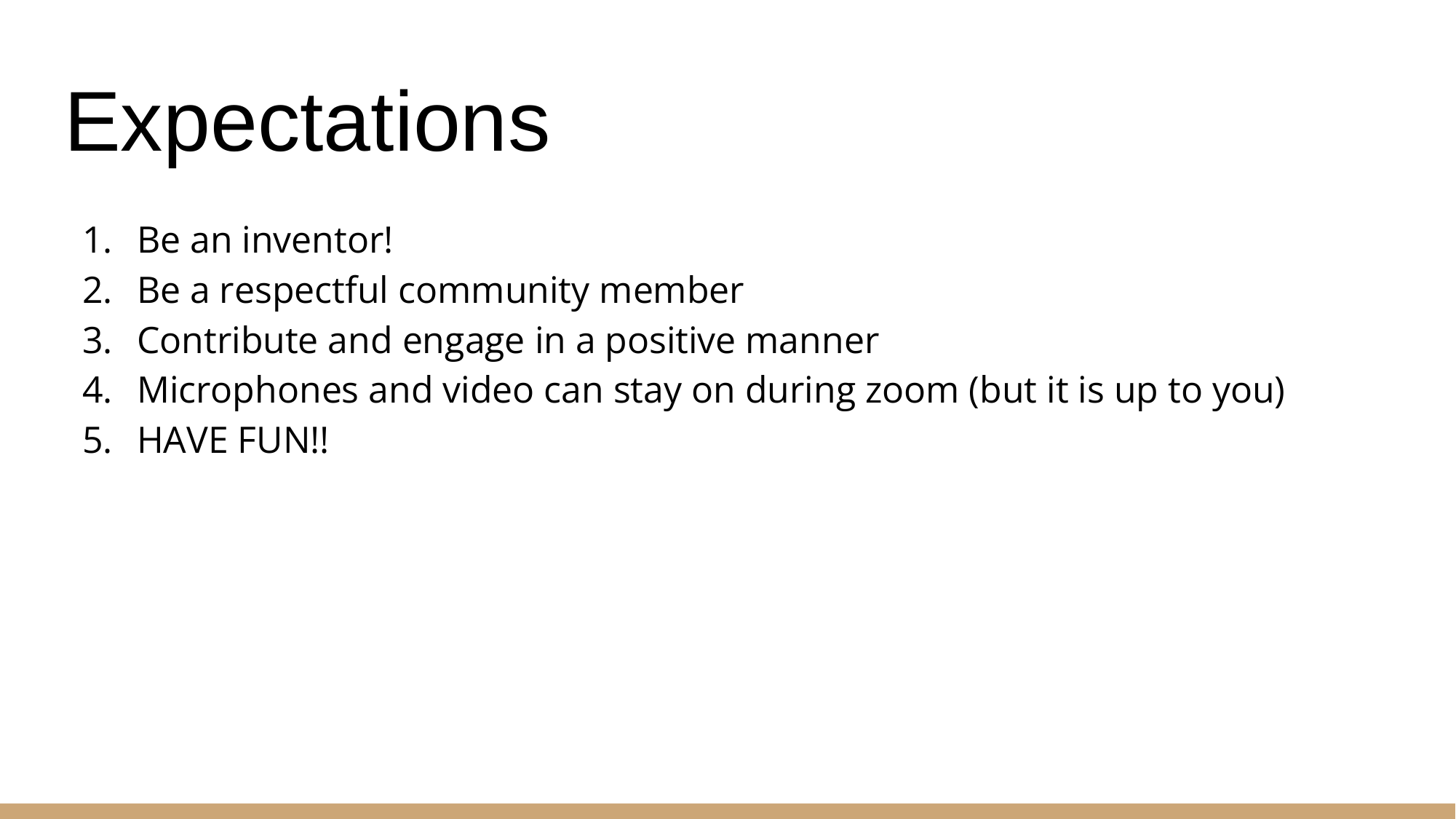

# Expectations
Be an inventor!
Be a respectful community member
Contribute and engage in a positive manner
Microphones and video can stay on during zoom (but it is up to you)
HAVE FUN!!